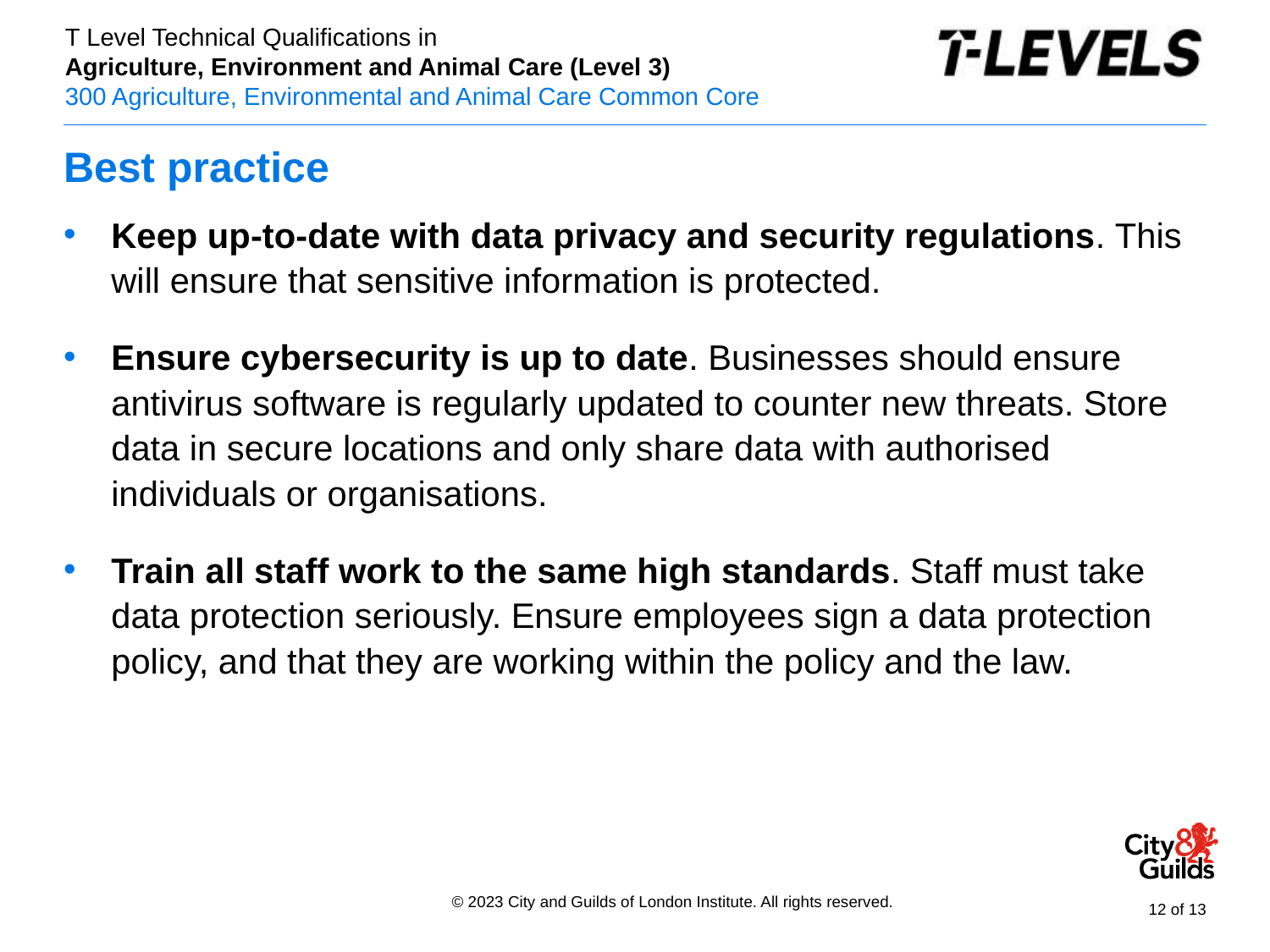

# Best practice
Keep up-to-date with data privacy and security regulations. This will ensure that sensitive information is protected.
Ensure cybersecurity is up to date. Businesses should ensure antivirus software is regularly updated to counter new threats. Store data in secure locations and only share data with authorised individuals or organisations.
Train all staff work to the same high standards. Staff must take data protection seriously. Ensure employees sign a data protection policy, and that they are working within the policy and the law.